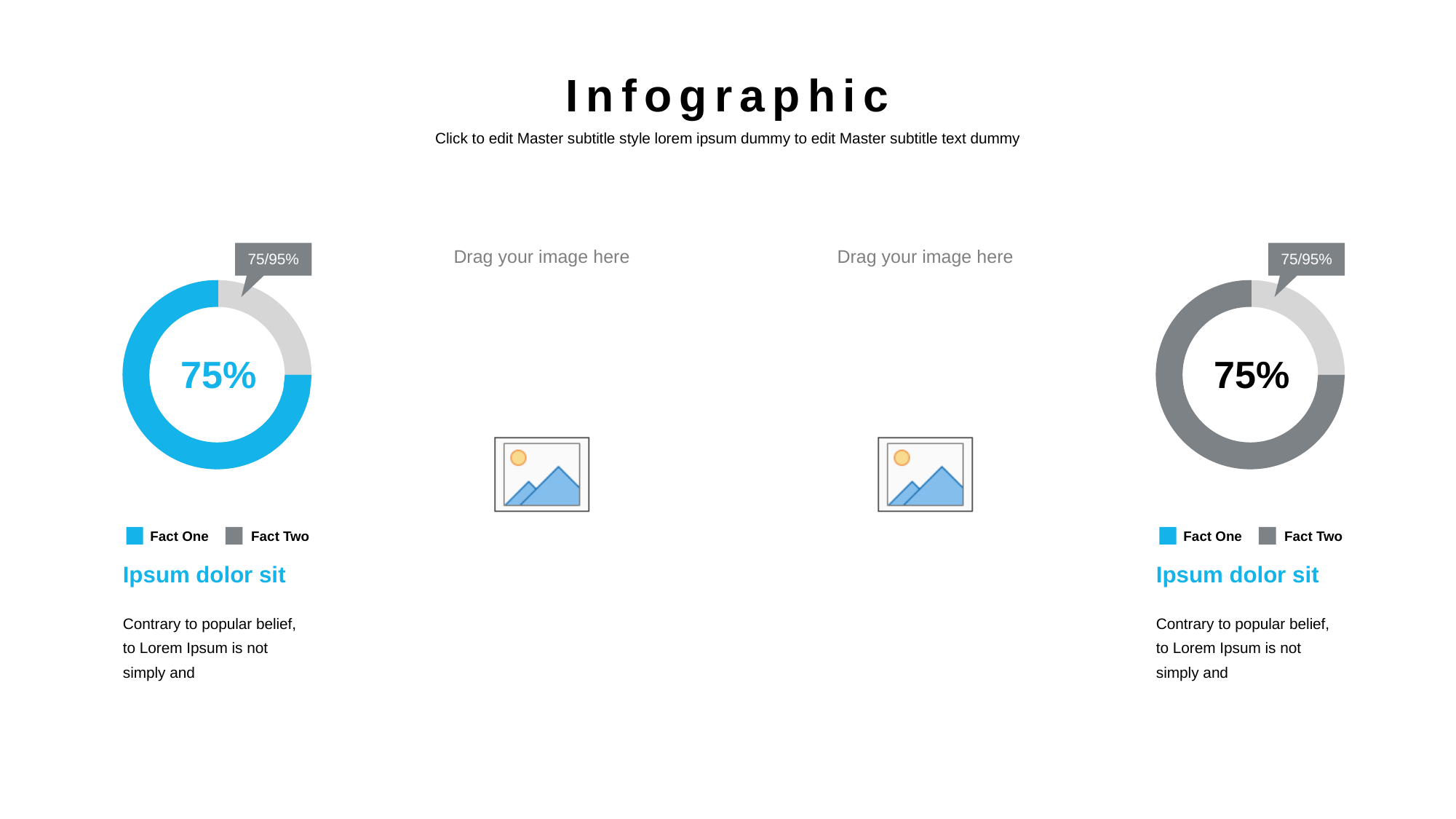

# Infographic
Click to edit Master subtitle style lorem ipsum dummy to edit Master subtitle text dummy

75/95%

75%
Fact One
Fact Two

Ipsum dolor sit
Contrary to popular belief, to Lorem Ipsum is not simply and

75/95%

75%
Fact One
Fact Two

Ipsum dolor sit
Contrary to popular belief, to Lorem Ipsum is not simply and